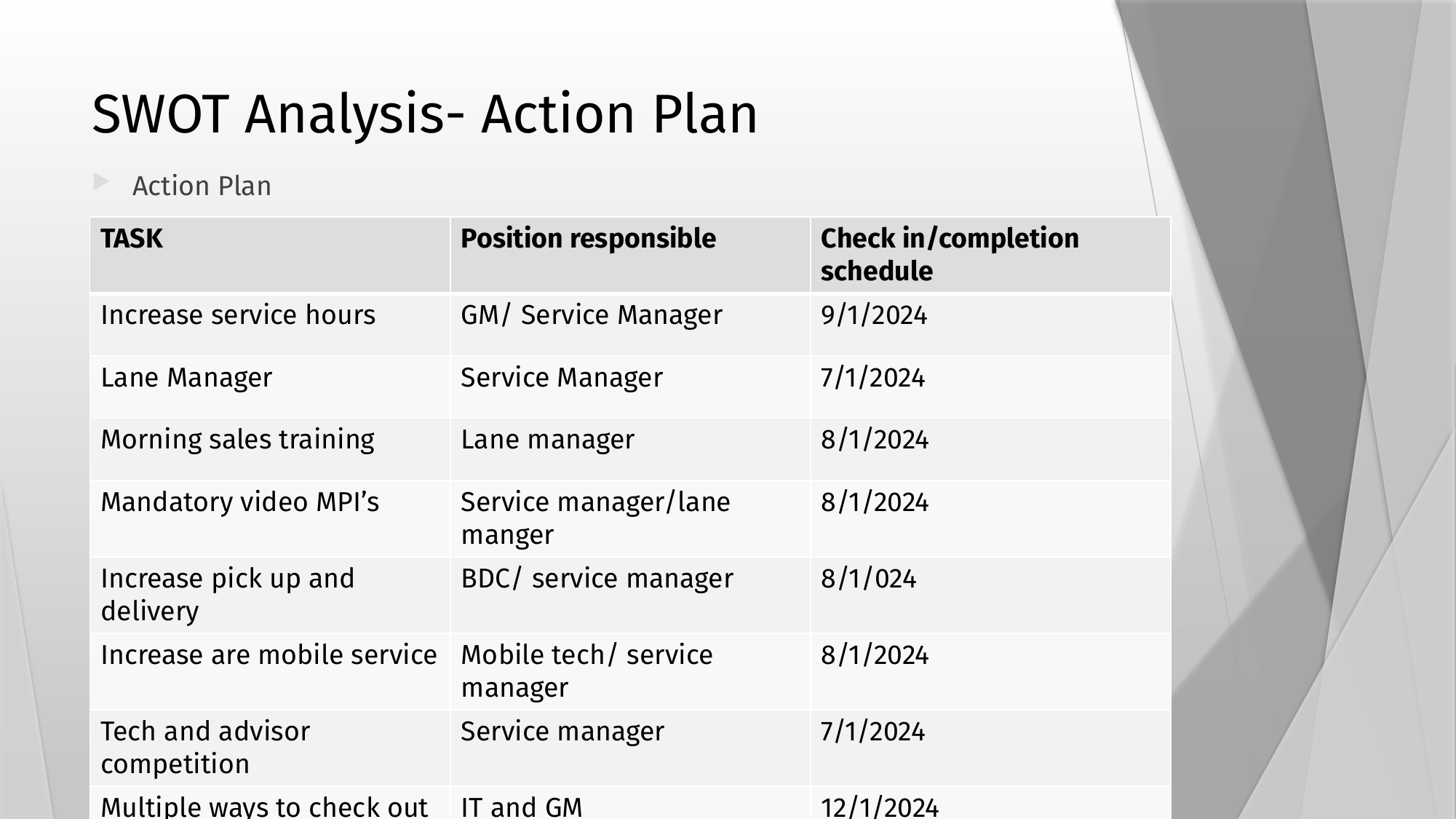

# SWOT Analysis- Action Plan
Action Plan

| TASK | Position responsible | Check in/completion schedule |
| --- | --- | --- |
| Increase service hours | GM/ Service Manager | 9/1/2024 |
| Lane Manager | Service Manager | 7/1/2024 |
| Morning sales training | Lane manager | 8/1/2024 |
| Mandatory video MPI’s | Service manager/lane manger | 8/1/2024 |
| Increase pick up and delivery | BDC/ service manager | 8/1/024 |
| Increase are mobile service | Mobile tech/ service manager | 8/1/2024 |
| Tech and advisor competition | Service manager | 7/1/2024 |
| Multiple ways to check out | IT and GM | 12/1/2024 |